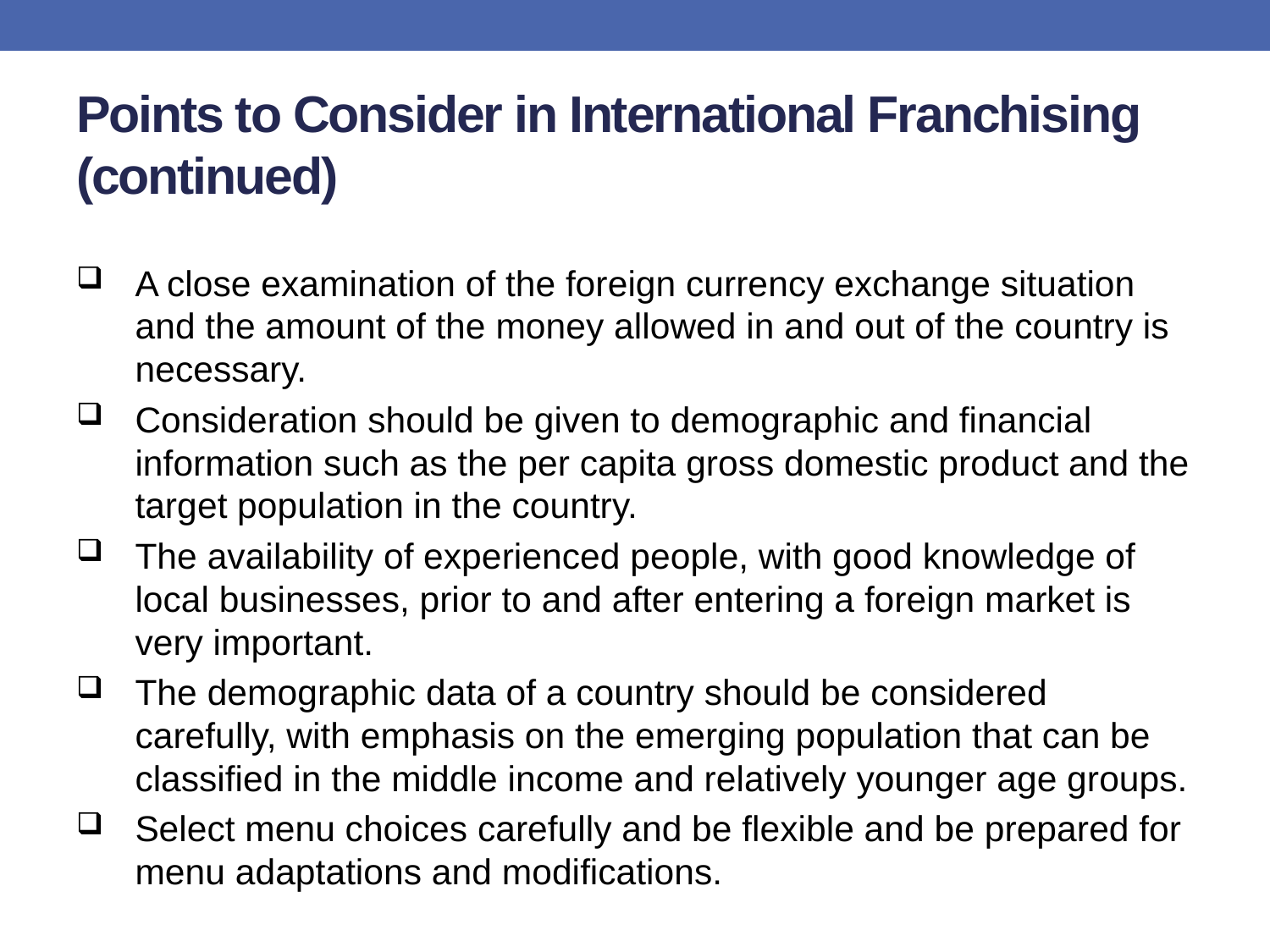

# Points to Consider in International Franchising (continued)
A close examination of the foreign currency exchange situation and the amount of the money allowed in and out of the country is necessary.
Consideration should be given to demographic and financial information such as the per capita gross domestic product and the target population in the country.
The availability of experienced people, with good knowledge of local businesses, prior to and after entering a foreign market is very important.
The demographic data of a country should be considered carefully, with emphasis on the emerging population that can be classified in the middle income and relatively younger age groups.
Select menu choices carefully and be flexible and be prepared for menu adaptations and modifications.